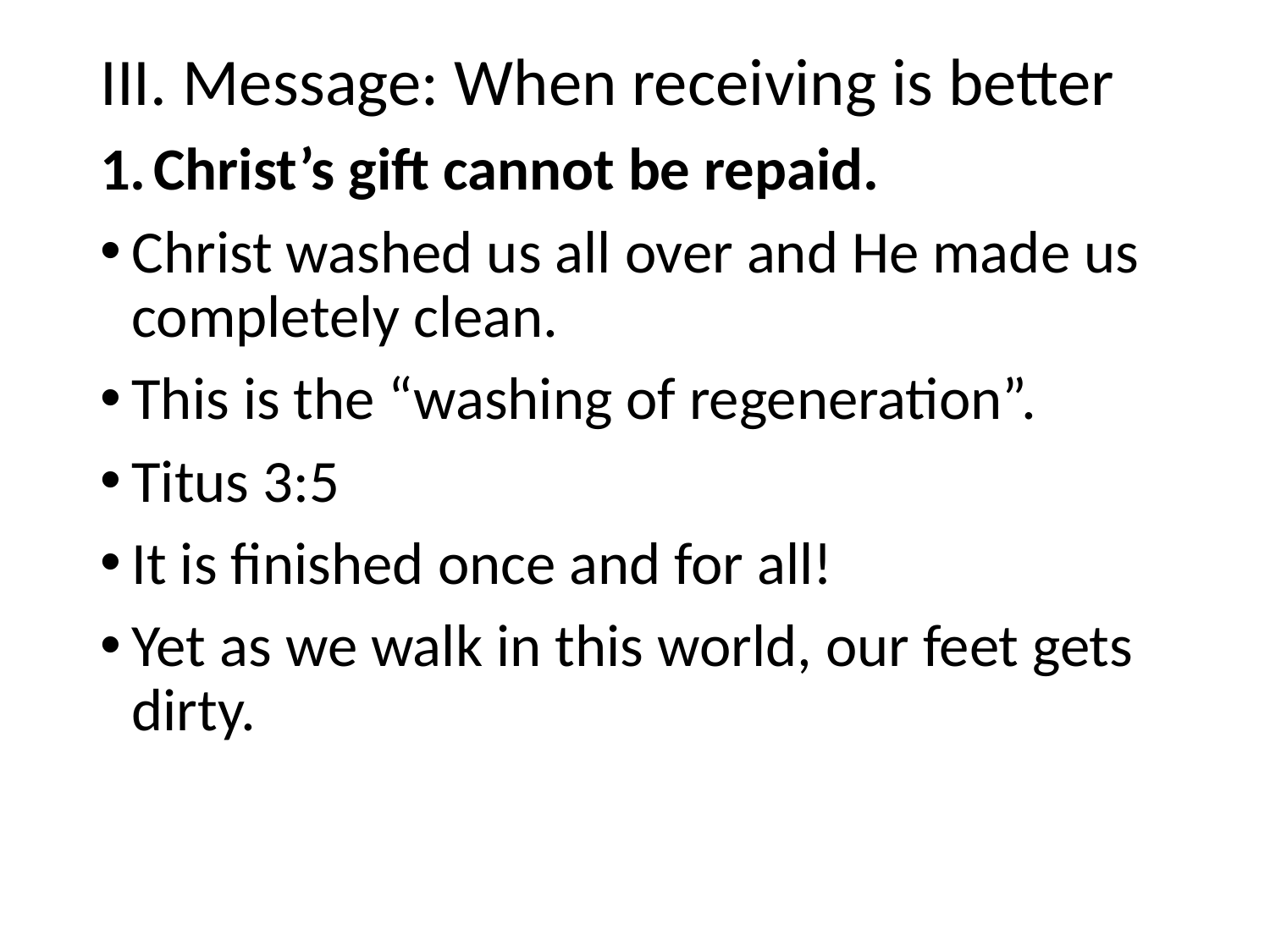

# III. Message: When receiving is better
Christ’s gift cannot be repaid.
Christ washed us all over and He made us completely clean.
This is the “washing of regeneration”.
Titus 3:5
It is finished once and for all!
Yet as we walk in this world, our feet gets dirty.